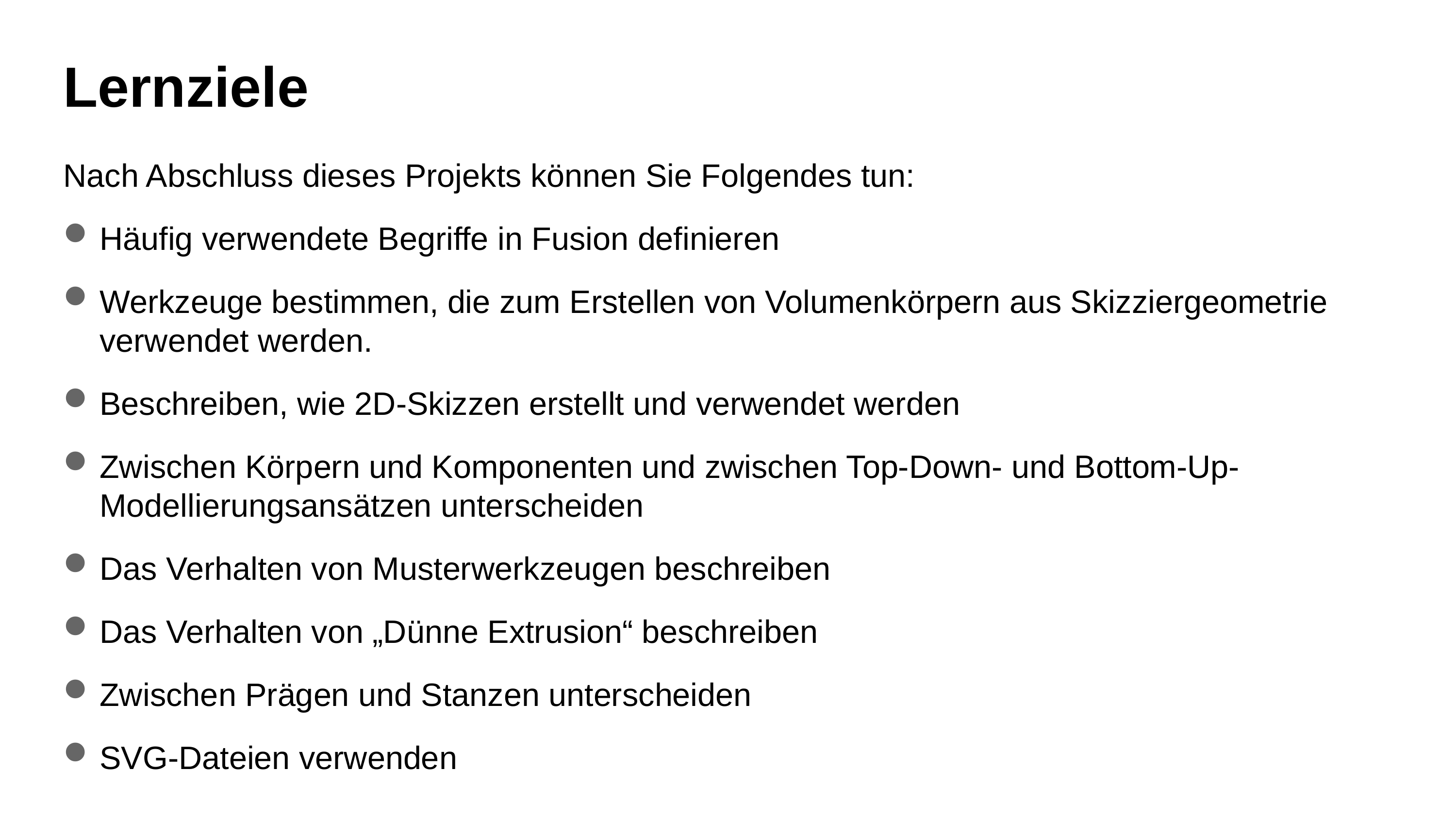

# Lernziele
Nach Abschluss dieses Projekts können Sie Folgendes tun:
Häufig verwendete Begriffe in Fusion definieren
Werkzeuge bestimmen, die zum Erstellen von Volumenkörpern aus Skizziergeometrie verwendet werden.
Beschreiben, wie 2D-Skizzen erstellt und verwendet werden
Zwischen Körpern und Komponenten und zwischen Top-Down- und Bottom-Up-Modellierungsansätzen unterscheiden
Das Verhalten von Musterwerkzeugen beschreiben
Das Verhalten von „Dünne Extrusion“ beschreiben
Zwischen Prägen und Stanzen unterscheiden
SVG-Dateien verwenden